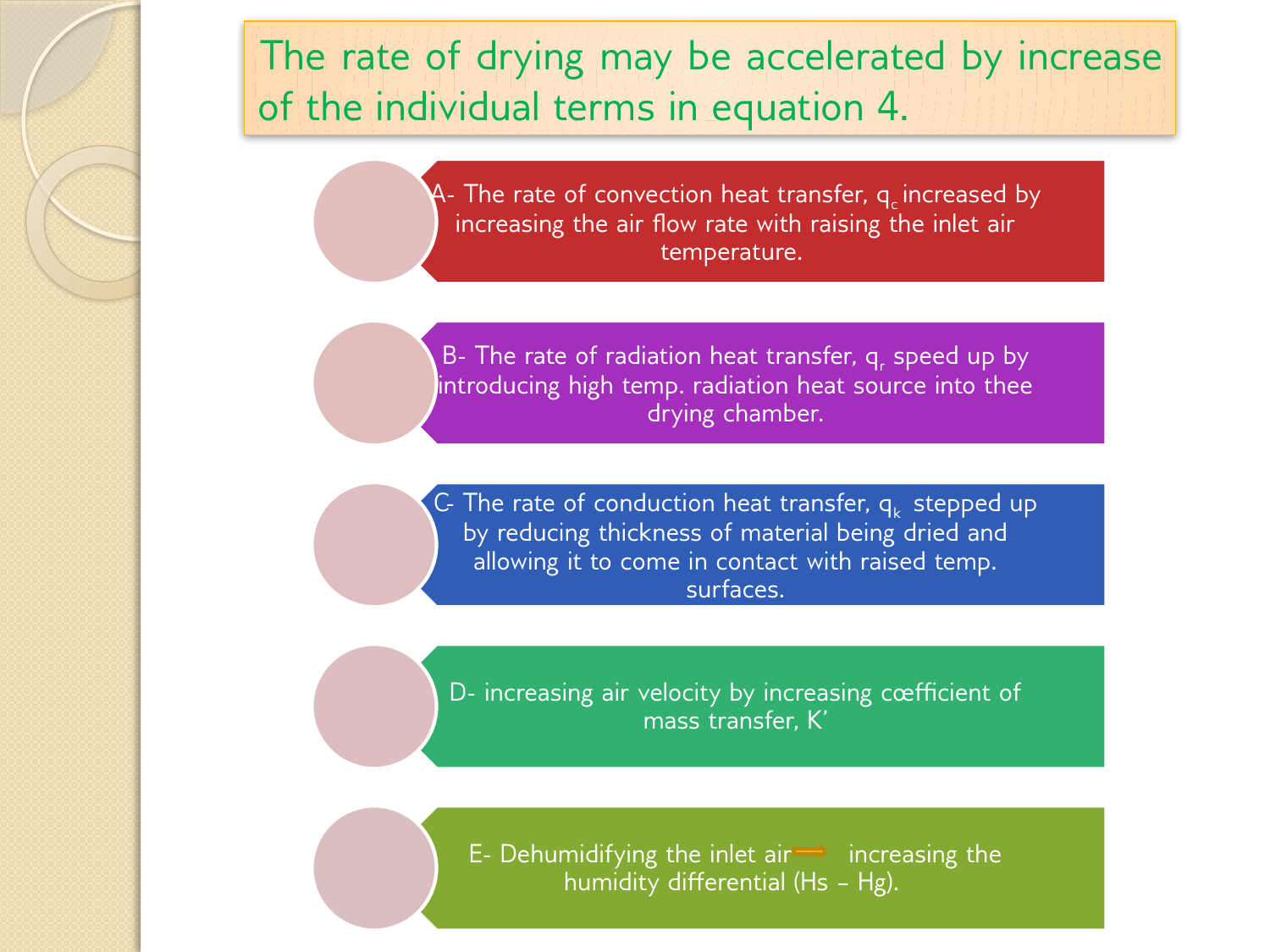

The rate of drying may be accelerated by increase of the individual terms in equation 4.
A- The rate of convection heat transfer, qc increased by increasing the air flow rate with raising the inlet air temperature.
B- The rate of radiation heat transfer, qr speed up by introducing high temp. radiation heat source into thee drying chamber.
C- The rate of conduction heat transfer, qk  stepped up by reducing thickness of material being dried and allowing it to come in contact with raised temp. surfaces.
D- increasing air velocity by increasing coefficient of mass transfer, K’
E- Dehumidifying the inlet air       increasing the humidity differential (Hs – Hg).